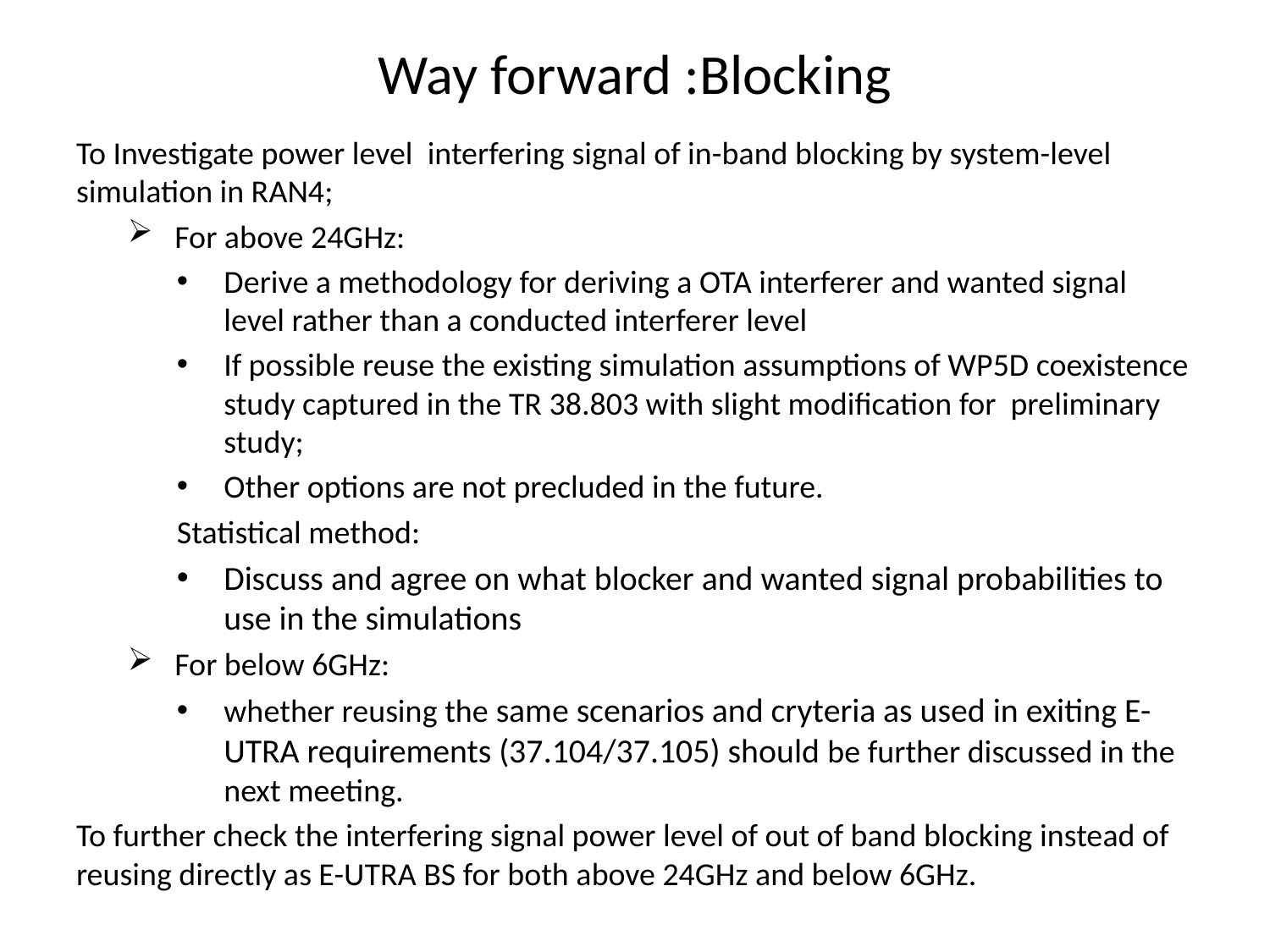

# Way forward :Blocking
To Investigate power level  interfering signal of in-band blocking by system-level simulation in RAN4;
For above 24GHz:
Derive a methodology for deriving a OTA interferer and wanted signal level rather than a conducted interferer level
If possible reuse the existing simulation assumptions of WP5D coexistence study captured in the TR 38.803 with slight modification for  preliminary study;
Other options are not precluded in the future.
Statistical method:
Discuss and agree on what blocker and wanted signal probabilities to use in the simulations
For below 6GHz:
whether reusing the same scenarios and cryteria as used in exiting E-UTRA requirements (37.104/37.105) should be further discussed in the next meeting.
To further check the interfering signal power level of out of band blocking instead of reusing directly as E-UTRA BS for both above 24GHz and below 6GHz.